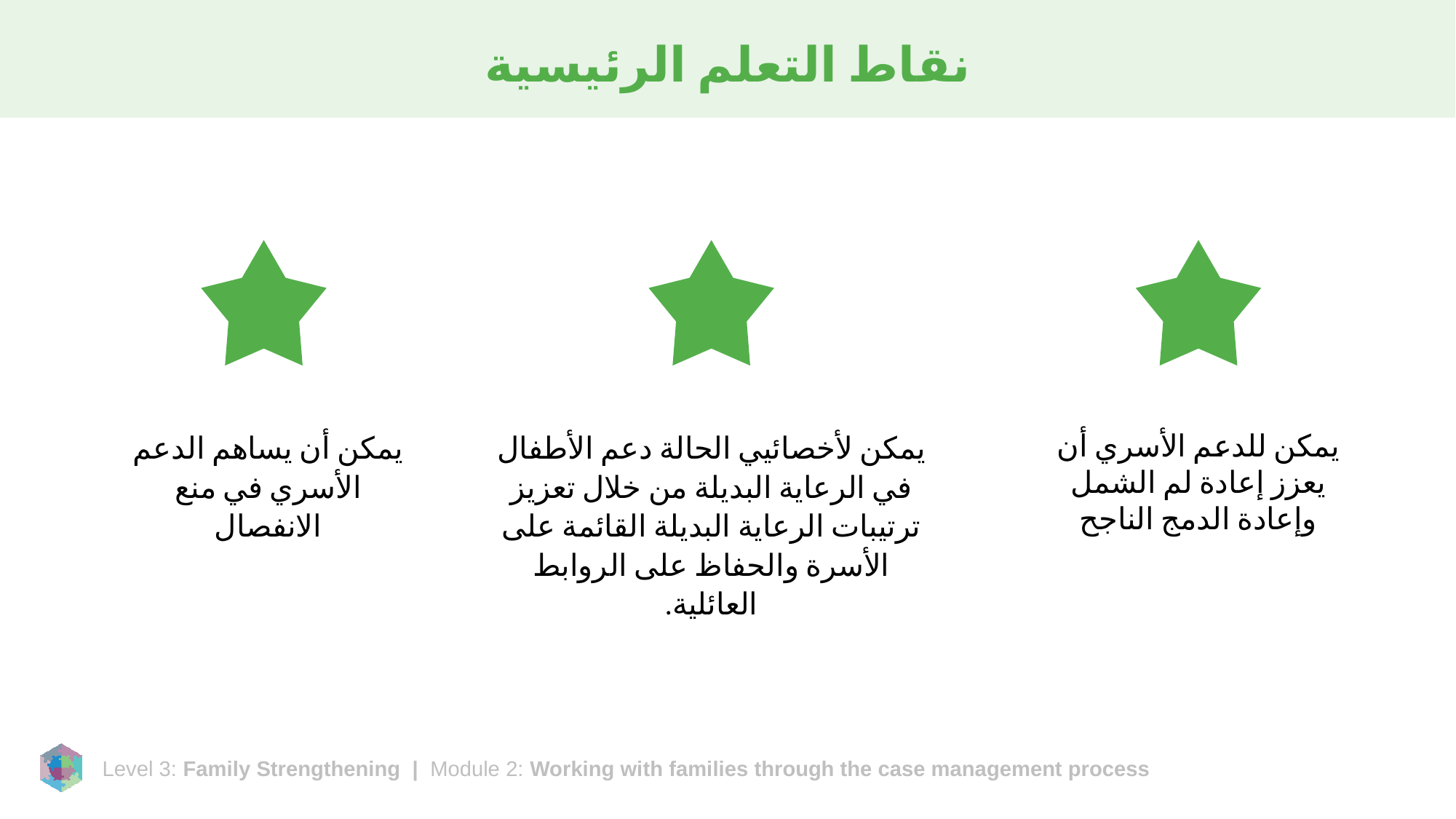

# نقاط التعلم الرئيسية

يمكن أن يساهم الدعم الأسري في منع الانفصال
يمكن لأخصائيي الحالة دعم الأطفال في الرعاية البديلة من خلال تعزيز ترتيبات الرعاية البديلة القائمة على الأسرة والحفاظ على الروابط العائلية.
يمكن للدعم الأسري أن يعزز إعادة لم الشمل وإعادة الدمج الناجح